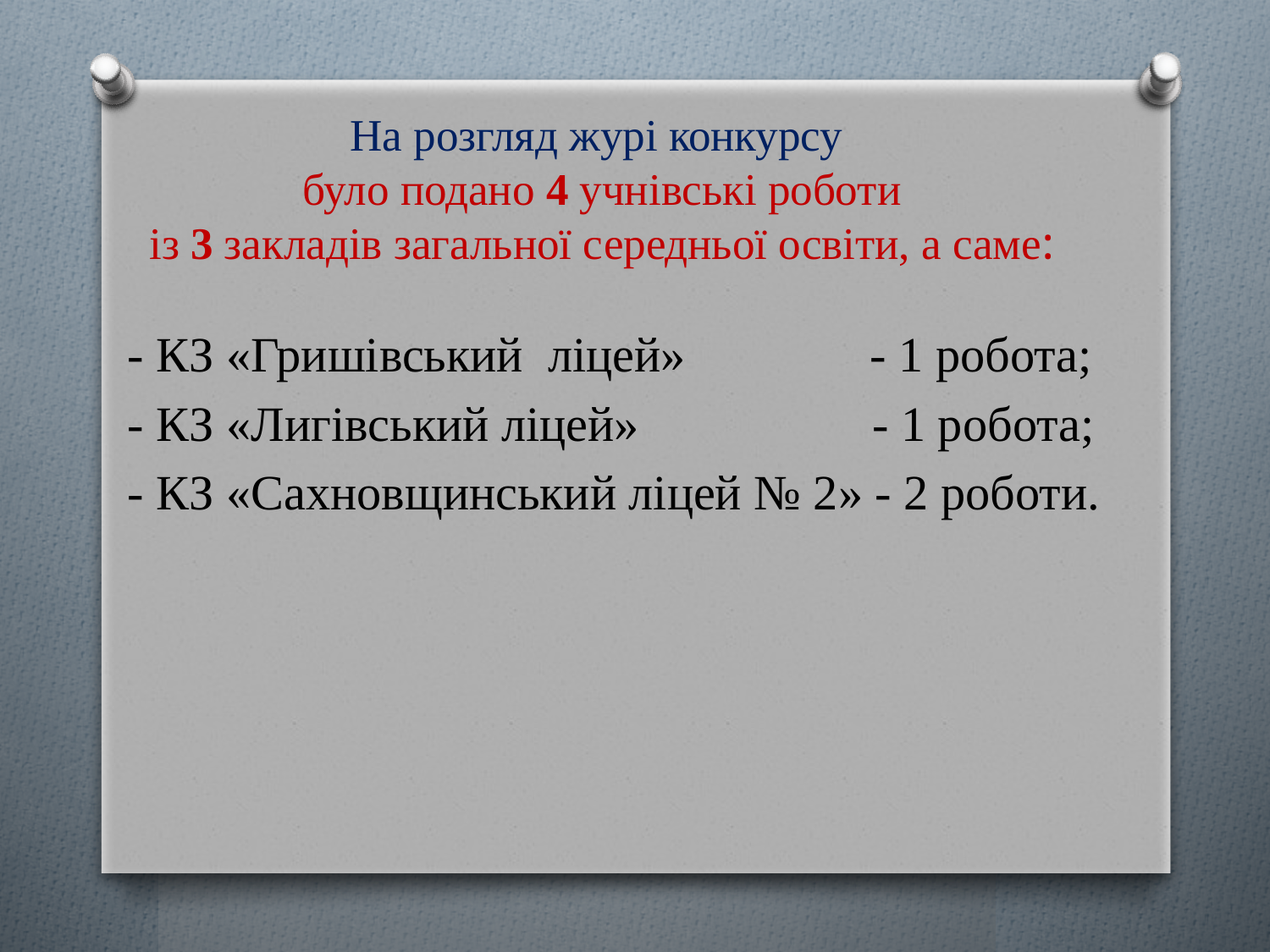

# На розгляд журі конкурсу було подано 4 учнівські роботи із 3 закладів загальної середньої освіти, а саме:
- КЗ «Гришівський  ліцей»               - 1 робота;
- КЗ «Лигівський ліцей»                   - 1 робота;
- КЗ «Сахновщинський ліцей № 2» - 2 роботи.